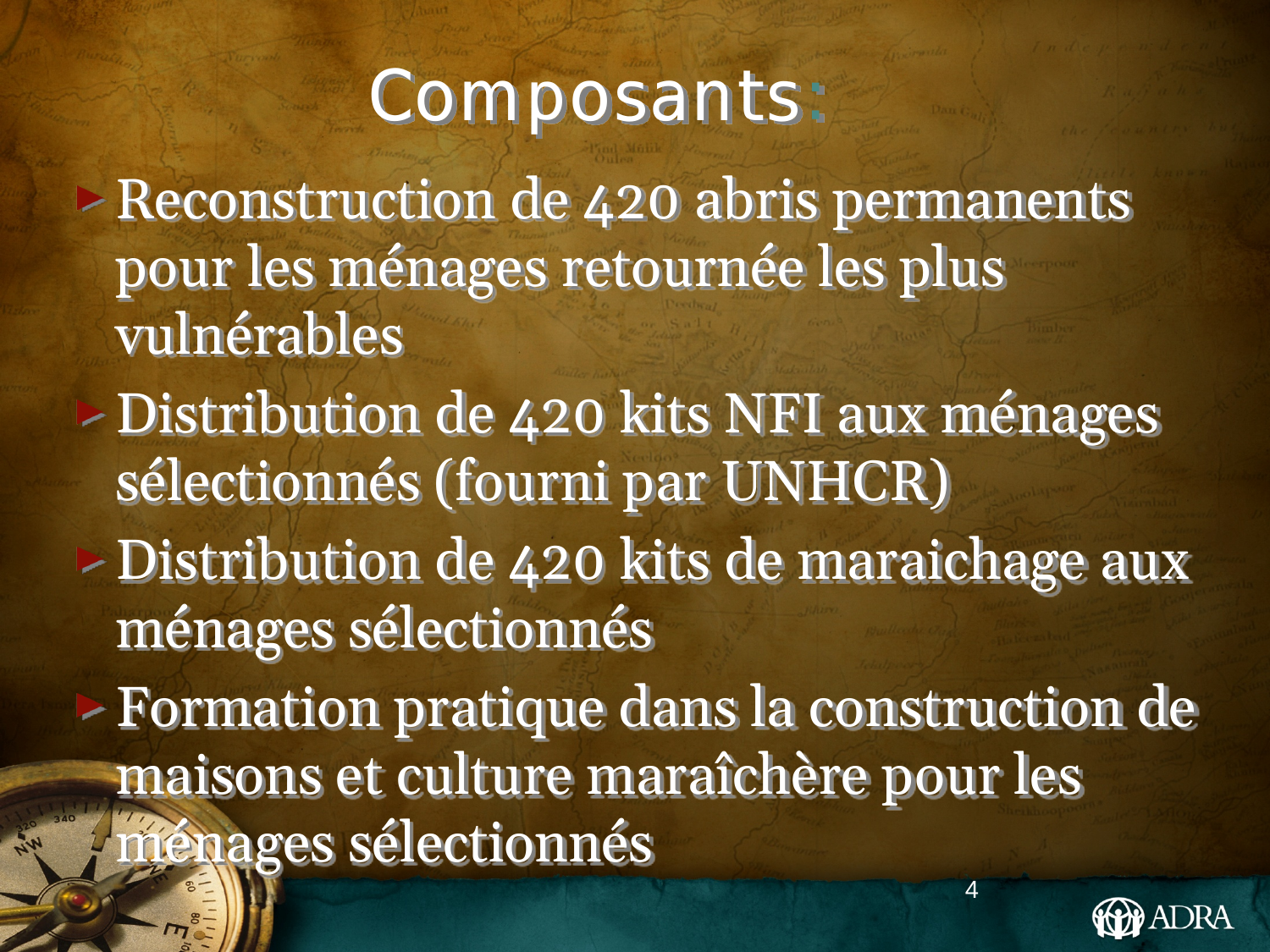

# Composants:

Reconstruction de 420 abris permanents pour les ménages retournée les plus vulnérables
Distribution de 420 kits NFI aux ménages sélectionnés (fourni par UNHCR)
Distribution de 420 kits de maraichage aux ménages sélectionnés
Formation pratique dans la construction de maisons et culture maraîchère pour les ménages sélectionnés

4